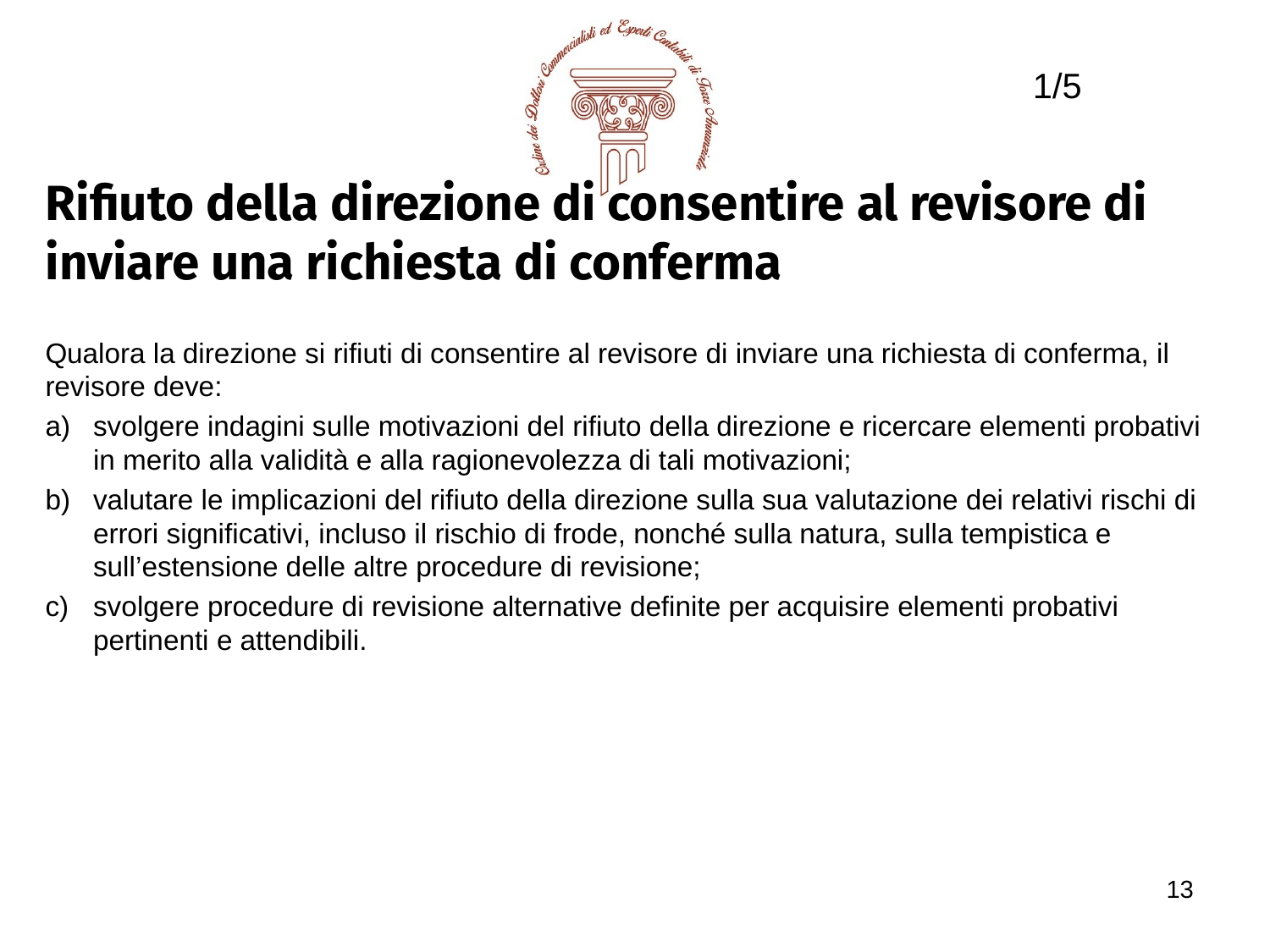

1/5
Rifiuto della direzione di consentire al revisore di inviare una richiesta di conferma

Qualora la direzione si rifiuti di consentire al revisore di inviare una richiesta di conferma, il revisore deve:
svolgere indagini sulle motivazioni del rifiuto della direzione e ricercare elementi probativi in merito alla validità e alla ragionevolezza di tali motivazioni;
valutare le implicazioni del rifiuto della direzione sulla sua valutazione dei relativi rischi di errori significativi, incluso il rischio di frode, nonché sulla natura, sulla tempistica e sull’estensione delle altre procedure di revisione;
svolgere procedure di revisione alternative definite per acquisire elementi probativi pertinenti e attendibili.

13